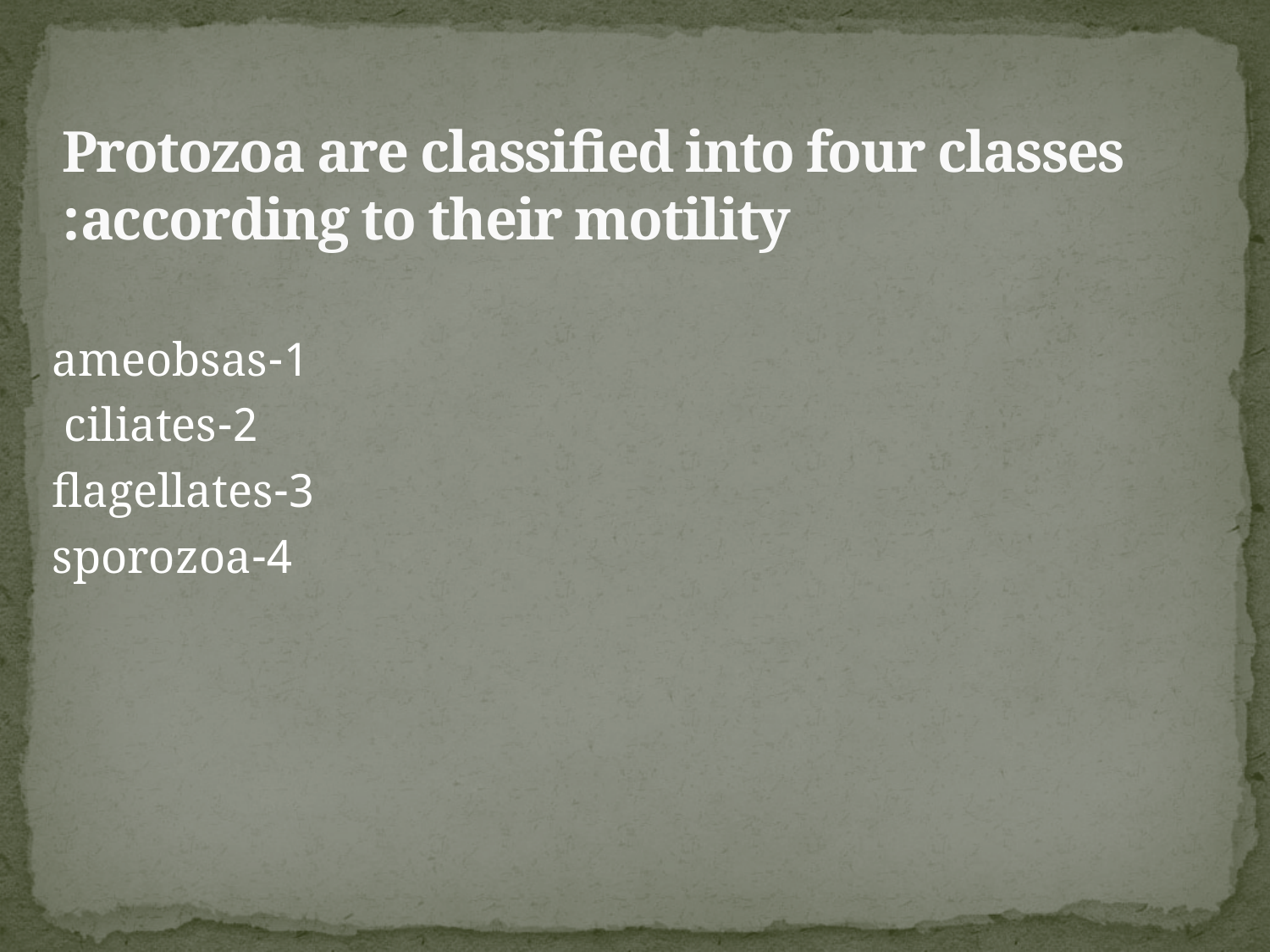

# Protozoa are classified into four classes according to their motility:
1-ameobsas
2-ciliates
3-flagellates
4-sporozoa